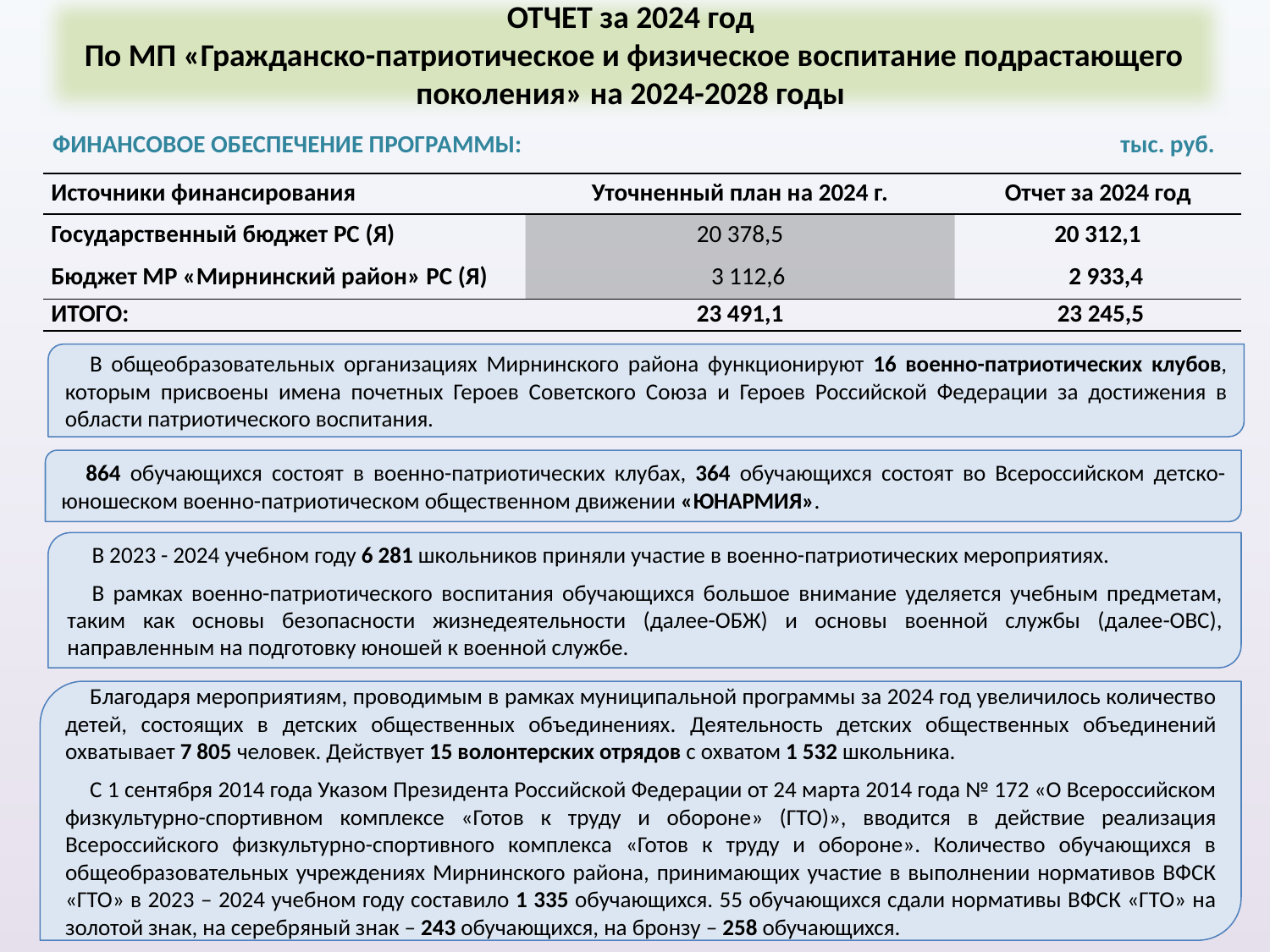

ОТЧЕТ за 2024 год
По МП «Гражданско-патриотическое и физическое воспитание подрастающего поколения» на 2024-2028 годы
ФИНАНСОВОЕ ОБЕСПЕЧЕНИЕ ПРОГРАММЫ:                                                                                                             тыс. руб.
| Источники финансирования | Уточненный план на 2024 г. | Отчет за 2024 год |
| --- | --- | --- |
| Государственный бюджет РС (Я) | 20 378,5 | 20 312,1 |
| Бюджет МР «Мирнинский район» РС (Я) | 3 112,6 | 2 933,4 |
| ИТОГО: | 23 491,1 | 23 245,5 |
В общеобразовательных организациях Мирнинского района функционируют 16 военно-патриотических клубов, которым присвоены имена почетных Героев Советского Союза и Героев Российской Федерации за достижения в области патриотического воспитания.
864 обучающихся состоят в военно-патриотических клубах, 364 обучающихся состоят во Всероссийском детско-юношеском военно-патриотическом общественном движении «ЮНАРМИЯ».
В 2023 - 2024 учебном году 6 281 школьников приняли участие в военно-патриотических мероприятиях.
В рамках военно-патриотического воспитания обучающихся большое внимание уделяется учебным предметам, таким как основы безопасности жизнедеятельности (далее-ОБЖ) и основы военной службы (далее-ОВС), направленным на подготовку юношей к военной службе.
Благодаря мероприятиям, проводимым в рамках муниципальной программы за 2024 год увеличилось количество детей, состоящих в детских общественных объединениях. Деятельность детских общественных объединений охватывает 7 805 человек. Действует 15 волонтерских отрядов с охватом 1 532 школьника.
С 1 сентября 2014 года Указом Президента Российской Федерации от 24 марта 2014 года № 172 «О Всероссийском физкультурно-спортивном комплексе «Готов к труду и обороне» (ГТО)», вводится в действие реализация Всероссийского физкультурно-спортивного комплекса «Готов к труду и обороне». Количество обучающихся в общеобразовательных учреждениях Мирнинского района, принимающих участие в выполнении нормативов ВФСК «ГТО» в 2023 – 2024 учебном году составило 1 335 обучающихся. 55 обучающихся сдали нормативы ВФСК «ГТО» на золотой знак, на серебряный знак – 243 обучающихся, на бронзу – 258 обучающихся.